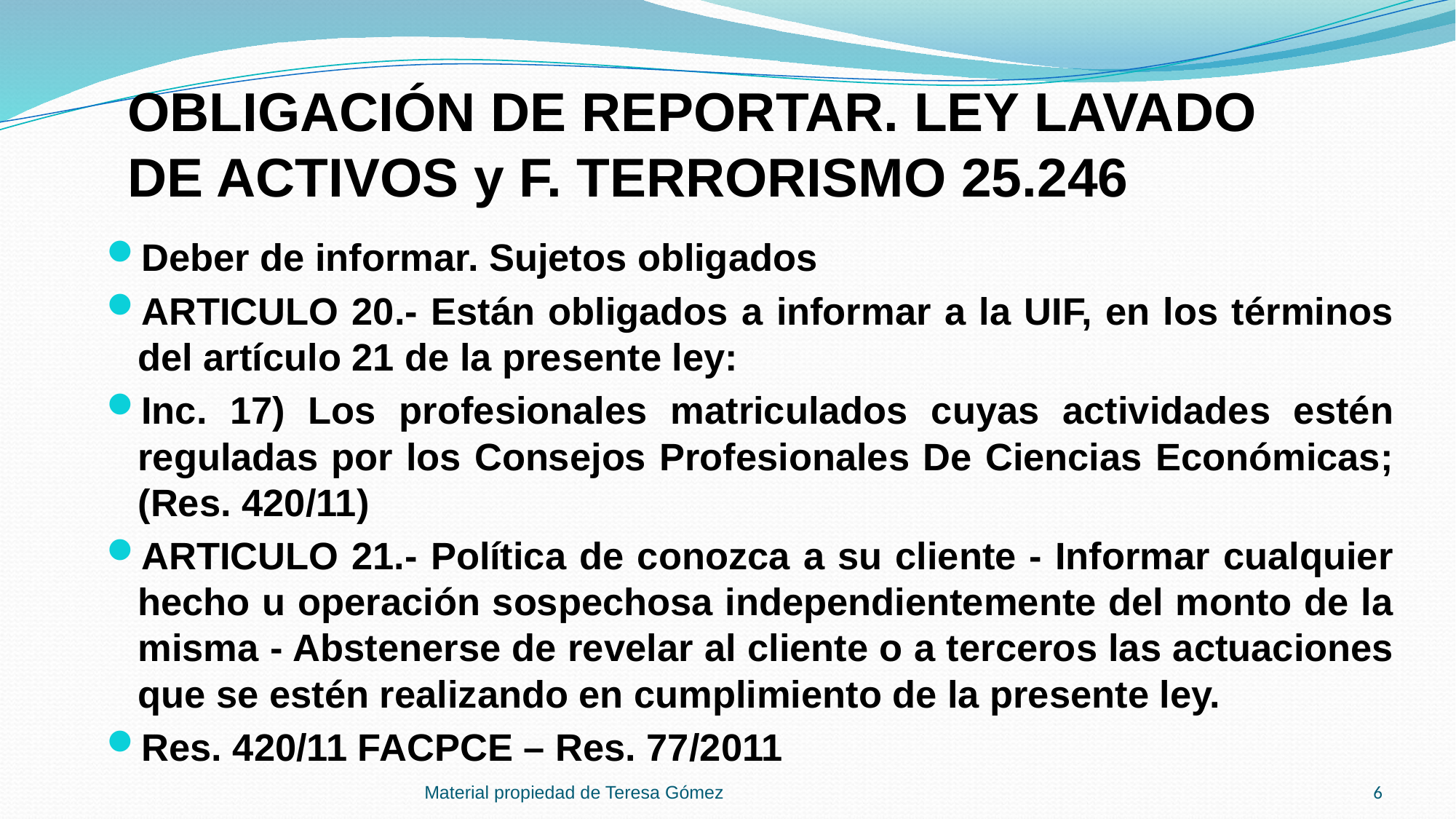

# OBLIGACIÓN DE REPORTAR. LEY LAVADO DE ACTIVOS y F. TERRORISMO 25.246
Deber de informar. Sujetos obligados
ARTICULO 20.- Están obligados a informar a la UIF, en los términos del artículo 21 de la presente ley:
Inc. 17) Los profesionales matriculados cuyas actividades estén reguladas por los Consejos Profesionales De Ciencias Económicas; (Res. 420/11)
ARTICULO 21.- Política de conozca a su cliente - Informar cualquier hecho u operación sospechosa independientemente del monto de la misma - Abstenerse de revelar al cliente o a terceros las actuaciones que se estén realizando en cumplimiento de la presente ley.
Res. 420/11 FACPCE – Res. 77/2011

Material propiedad de Teresa Gómez
6